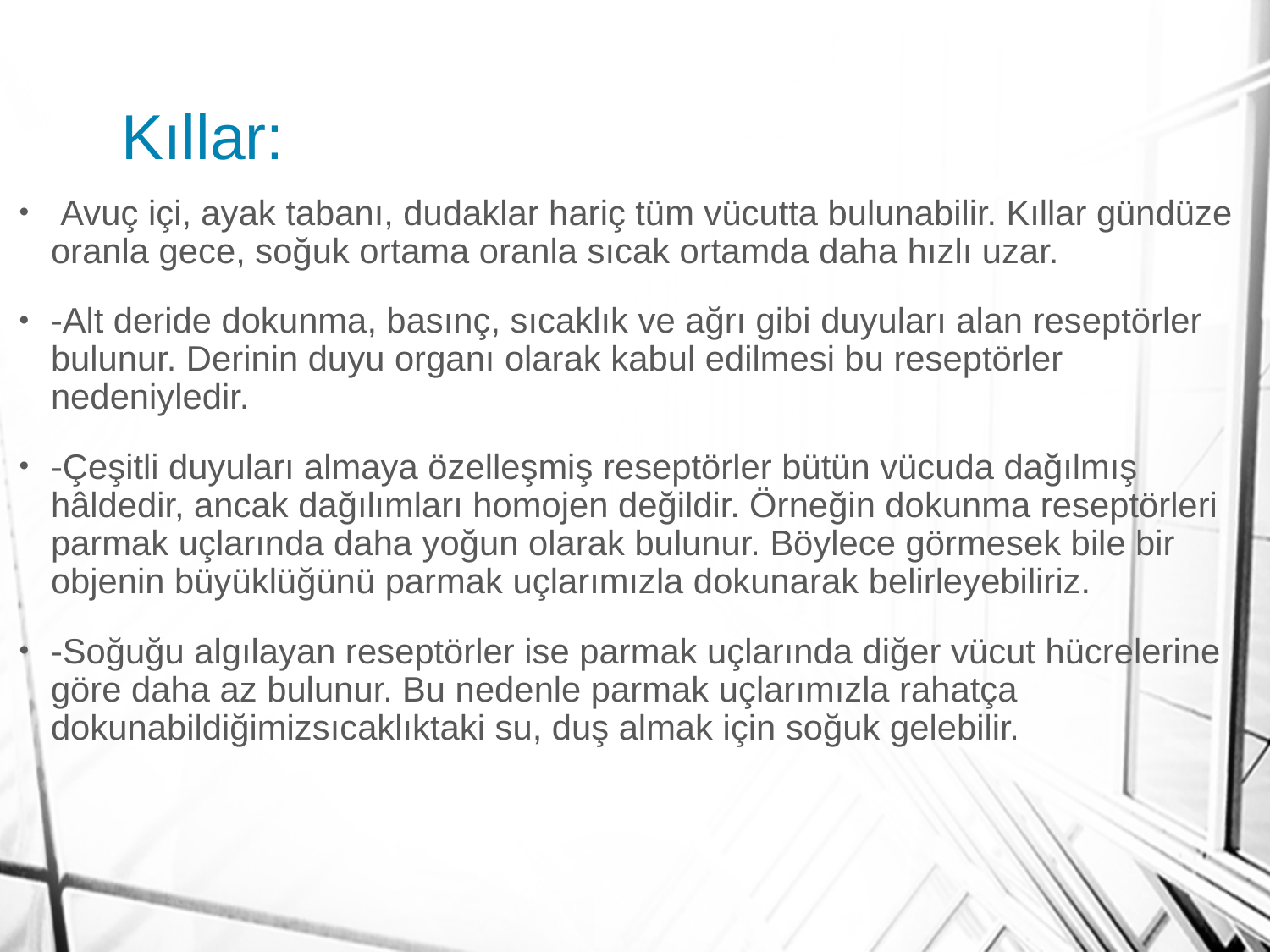

# Kıllar:
 Avuç içi, ayak tabanı, dudaklar hariç tüm vücutta bulunabilir. Kıllar gündüze oranla gece, soğuk ortama oranla sıcak ortamda daha hızlı uzar.
-Alt deride dokunma, basınç, sıcaklık ve ağrı gibi duyuları alan reseptörler bulunur. Derinin duyu organı olarak kabul edilmesi bu reseptörler nedeniyledir.
-Çeşitli duyuları almaya özelleşmiş reseptörler bütün vücuda dağılmış hâldedir, ancak dağılımları homojen değildir. Örneğin dokunma reseptörleri parmak uçlarında daha yoğun olarak bulunur. Böylece görmesek bile bir objenin büyüklüğünü parmak uçlarımızla dokunarak belirleyebiliriz.
-Soğuğu algılayan reseptörler ise parmak uçlarında diğer vücut hücrelerine göre daha az bulunur. Bu nedenle parmak uçlarımızla rahatça dokunabildiğimizsıcaklıktaki su, duş almak için soğuk gelebilir.